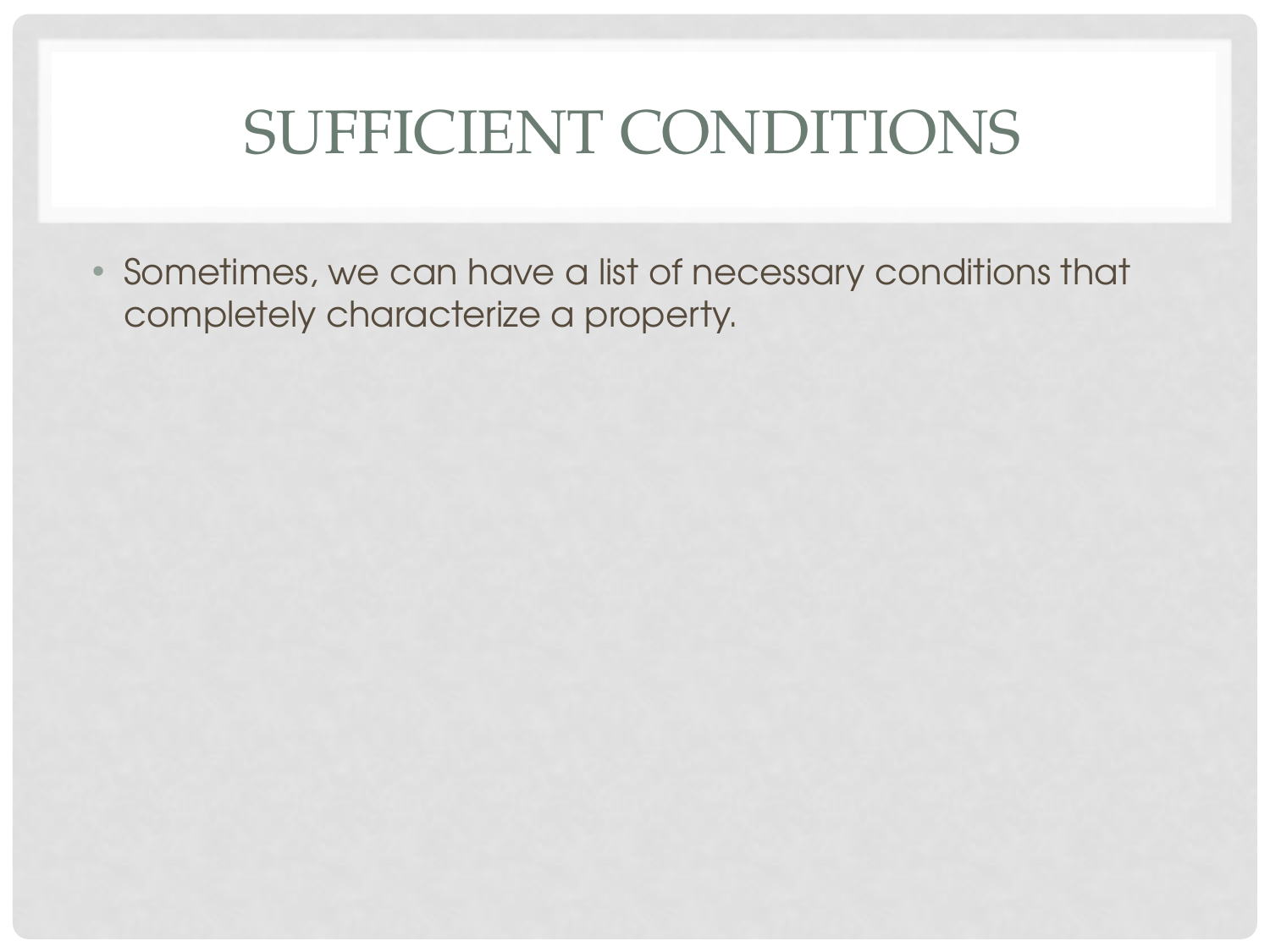

# Sufficient conditions
Sometimes, we can have a list of necessary conditions that completely characterize a property.